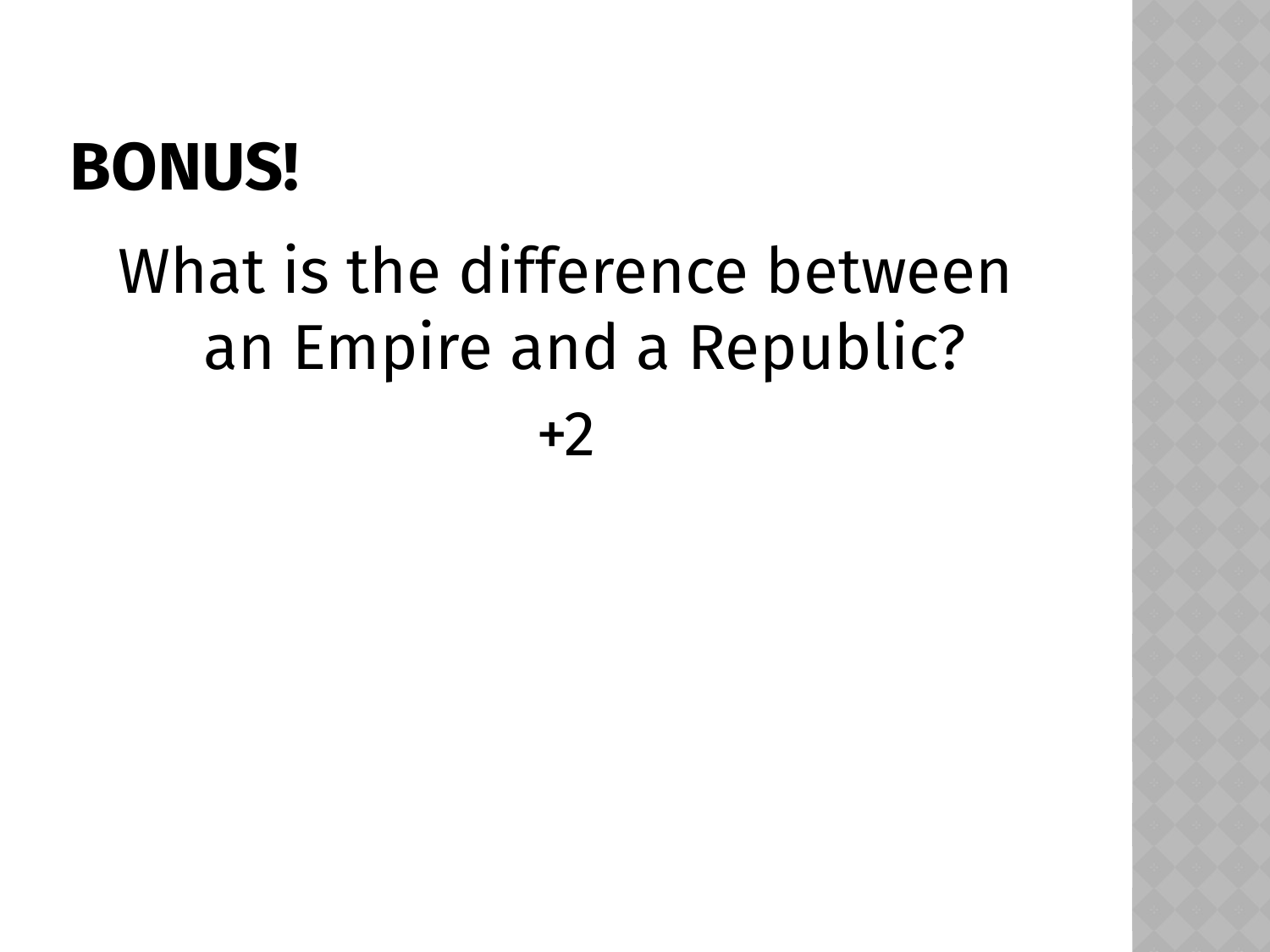

# BONUS!
What is the difference between an Empire and a Republic?
+2